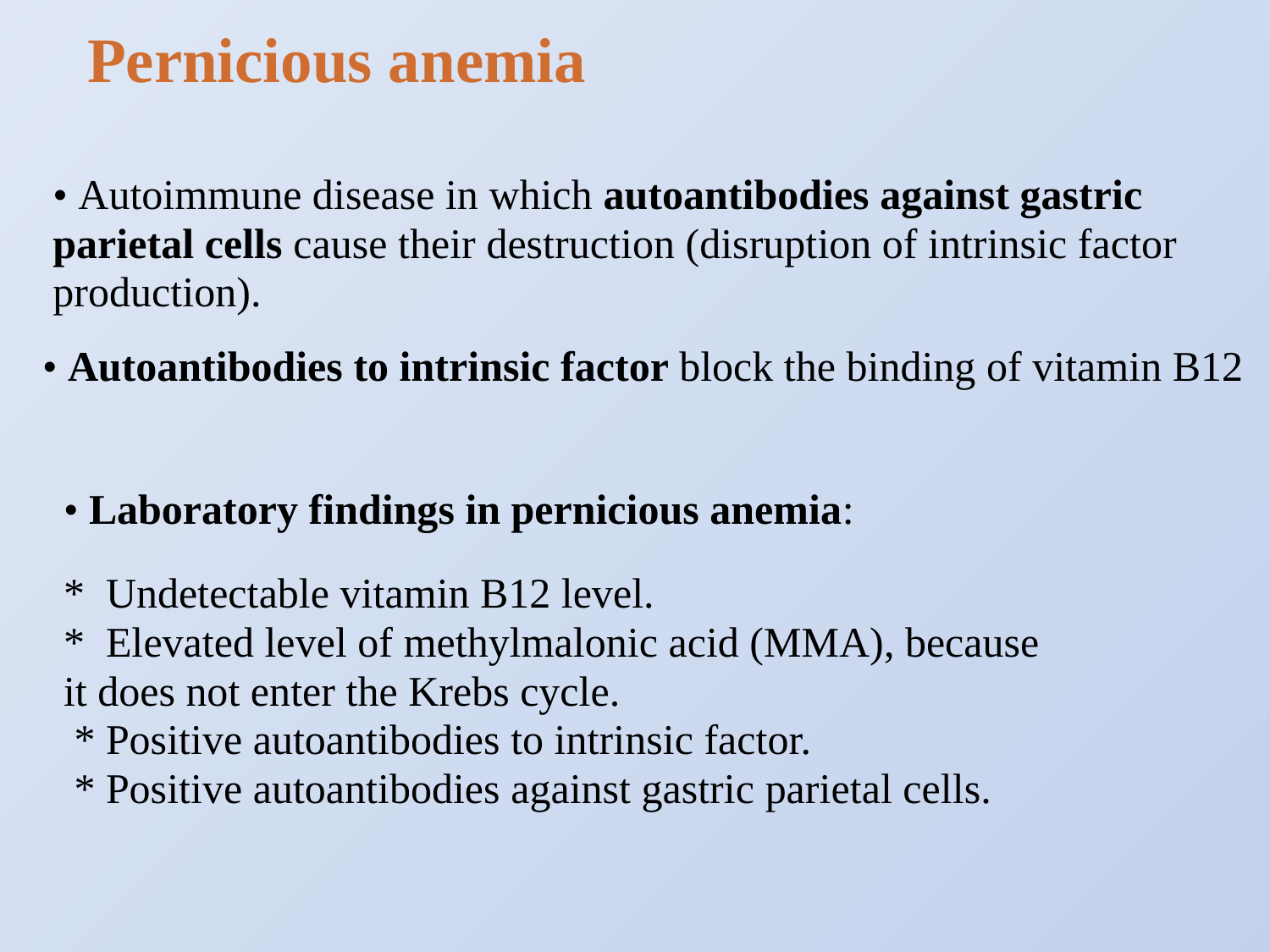

Pernicious anemia

• Autoimmune disease in which autoantibodies against gastric parietal cells cause their destruction (disruption of intrinsic factor production).

• Autoantibodies to intrinsic factor block the binding of vitamin B12

• Laboratory findings in pernicious anemia:

*  Undetectable vitamin B12 level.
*  Elevated level of methylmalonic acid (MMA), because it does not enter the Krebs cycle.
 * Positive autoantibodies to intrinsic factor.
 * Positive autoantibodies against gastric parietal cells.